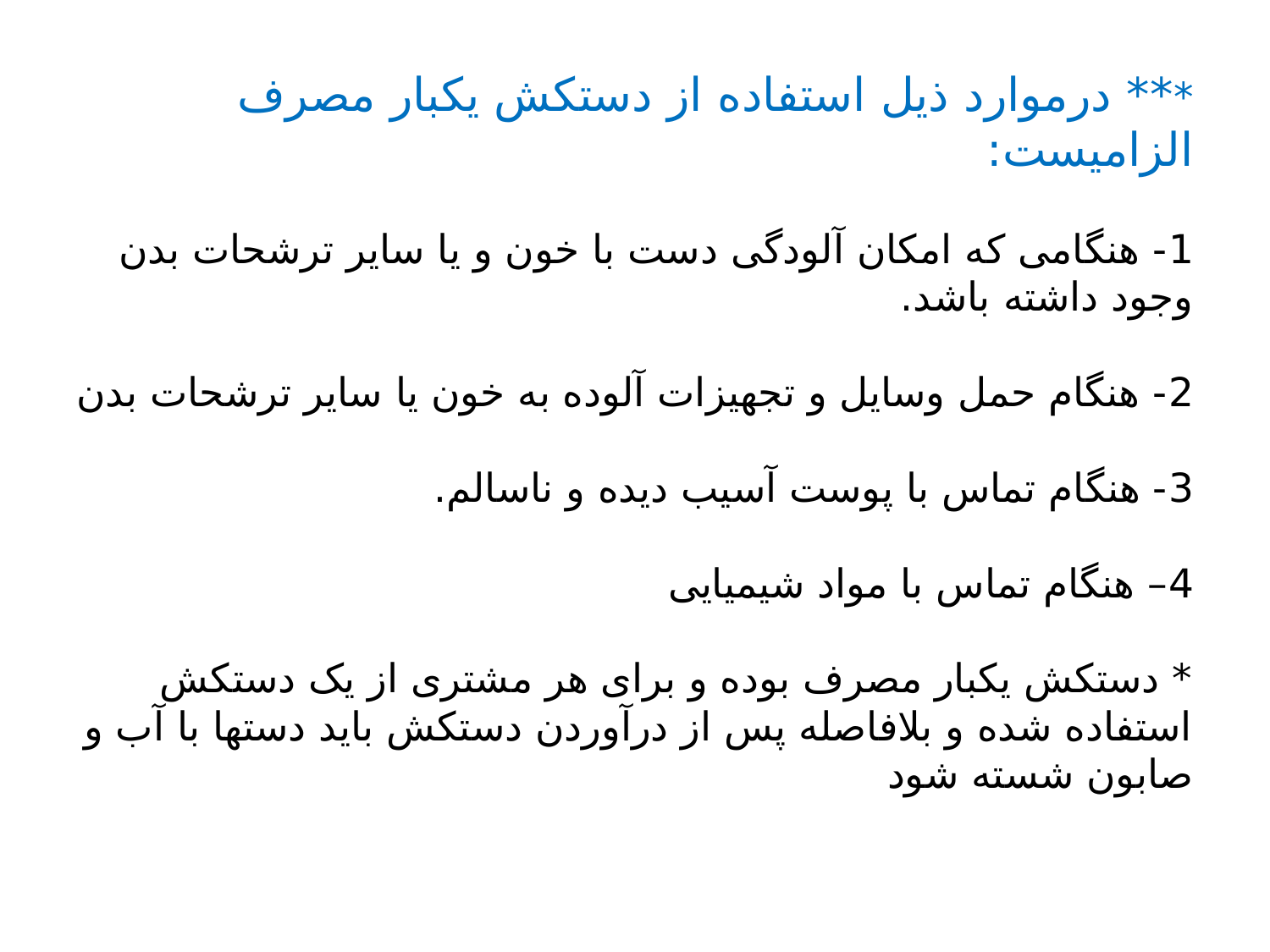

# *** درموارد ذیل استفاده از دستکش یکبار مصرف الزامیست: 1- هنگامی که امکان آلودگی دست با خون و یا سایر ترشحات بدن وجود داشته باشد. 2- هنگام حمل وسایل و تجهیزات آلوده به خون یا سایر ترشحات بدن 3- هنگام تماس با پوست آسیب دیده و ناسالم. 4– هنگام تماس با مواد شیمیایی * دستکش یکبار مصرف بوده و برای هر مشتری از یک دستکش استفاده شده و بلافاصله پس از درآوردن دستکش باید دستها با آب و صابون شسته شود